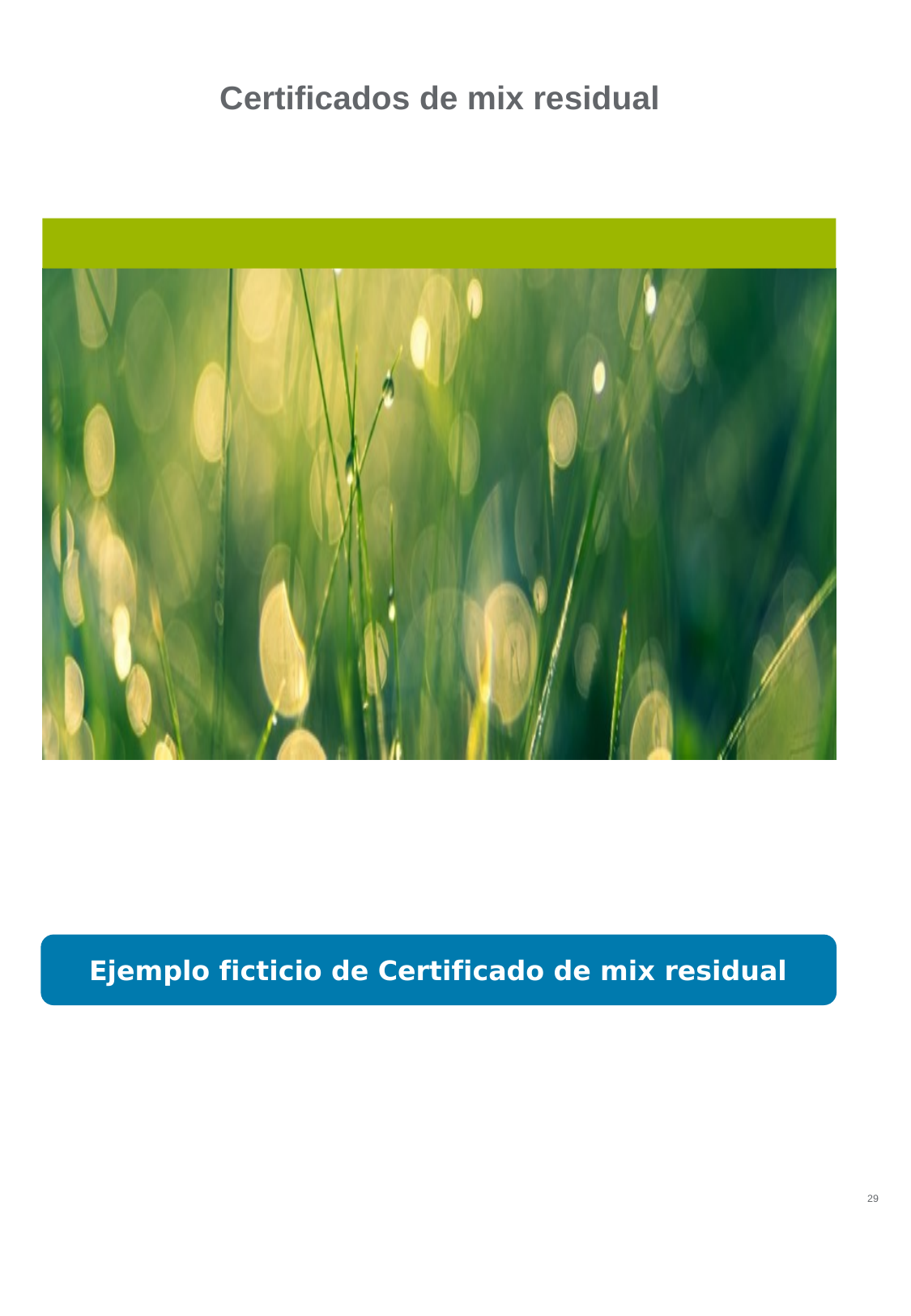

# Certificados de mix residual
Ejemplo ficticio de Certificado de mix residual
29